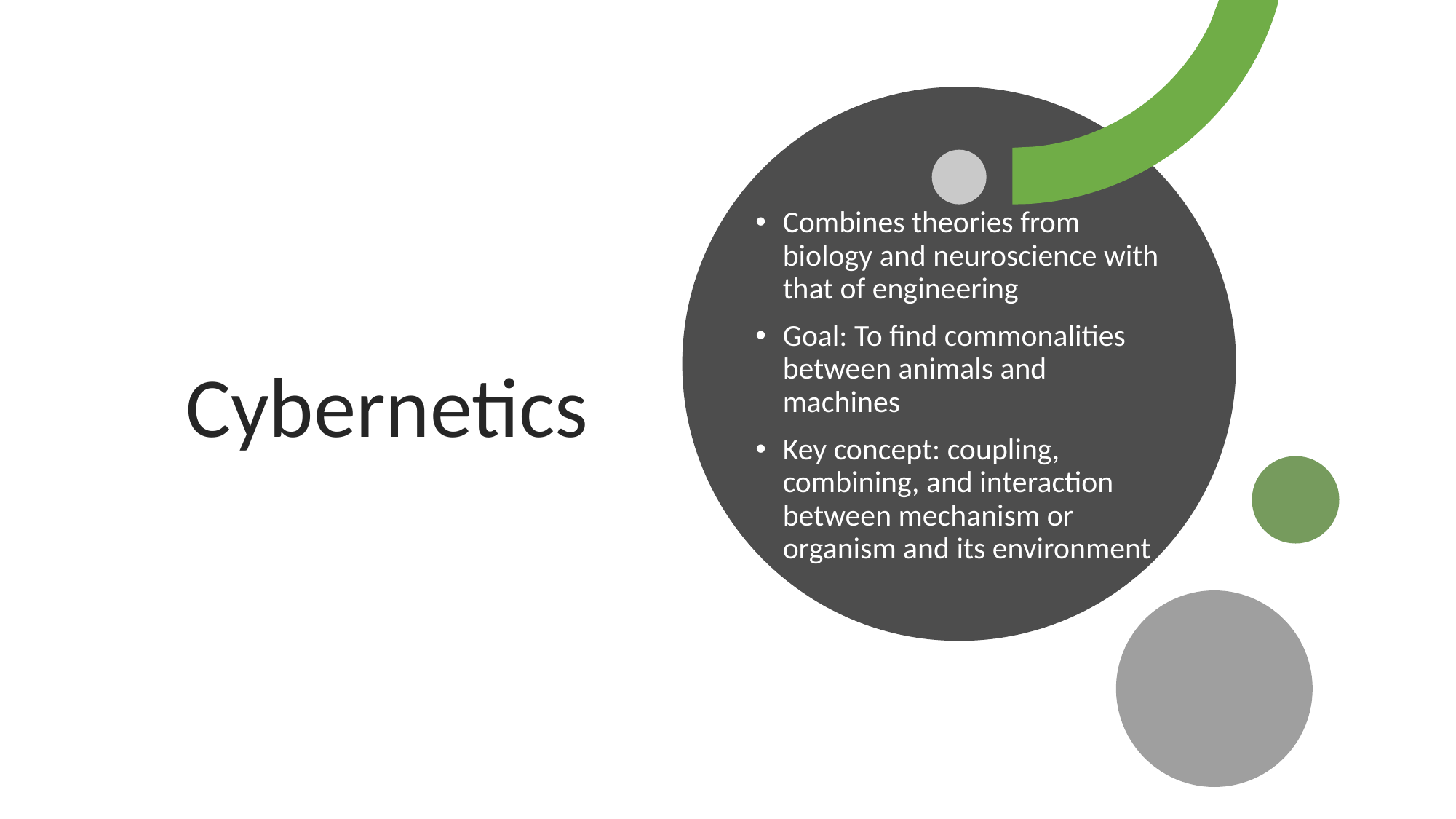

# Cybernetics

Combines theories from biology and neuroscience with that of engineering
Goal: To find commonalities between animals and machines
Key concept: coupling, combining, and interaction between mechanism or organism and its environment